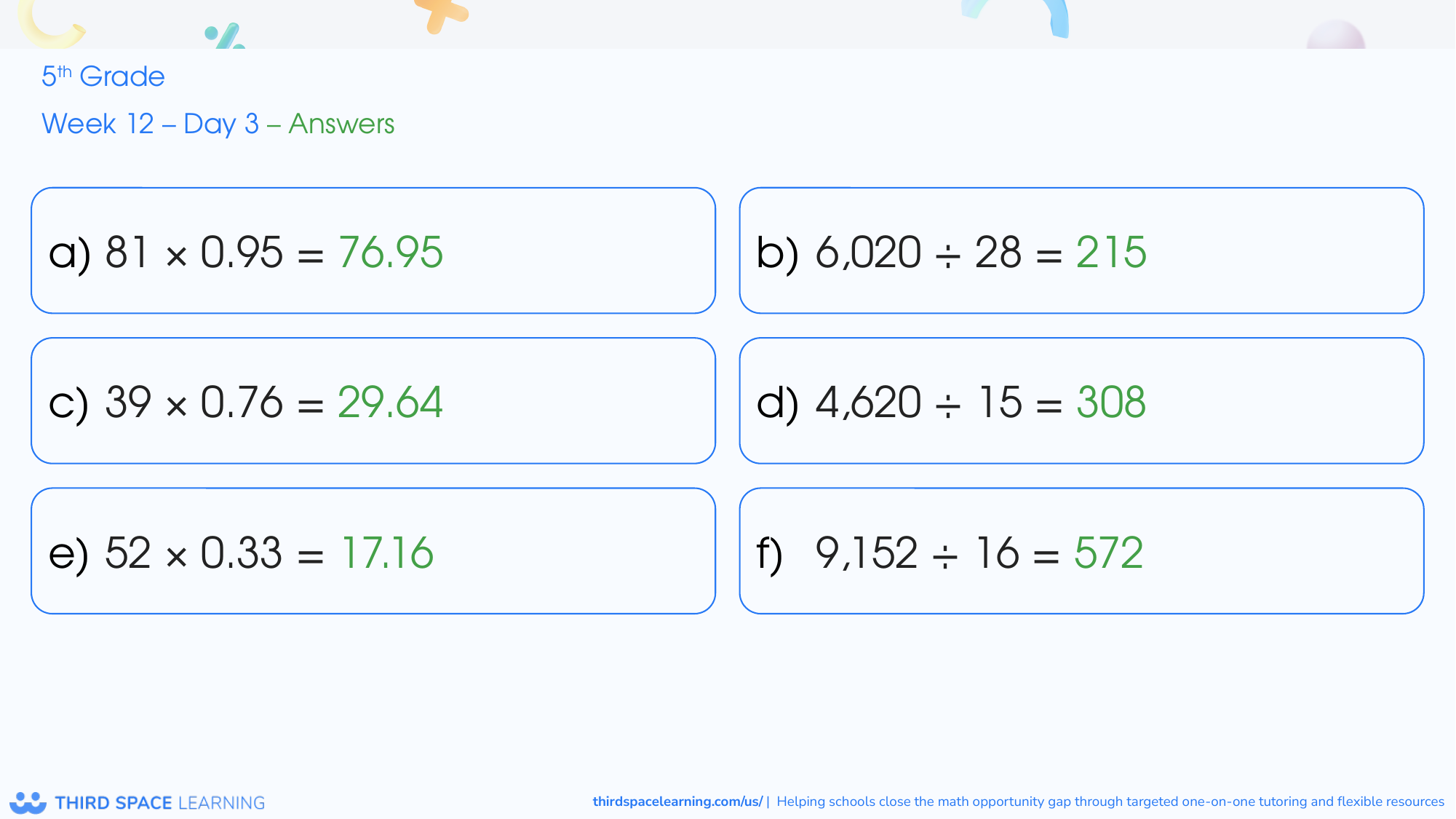

5th Grade
Week 12 – Day 3 – Answers
81 × 0.95 = 76.95
6,020 ÷ 28 = 215
39 × 0.76 = 29.64
4,620 ÷ 15 = 308
52 × 0.33 = 17.16
9,152 ÷ 16 = 572